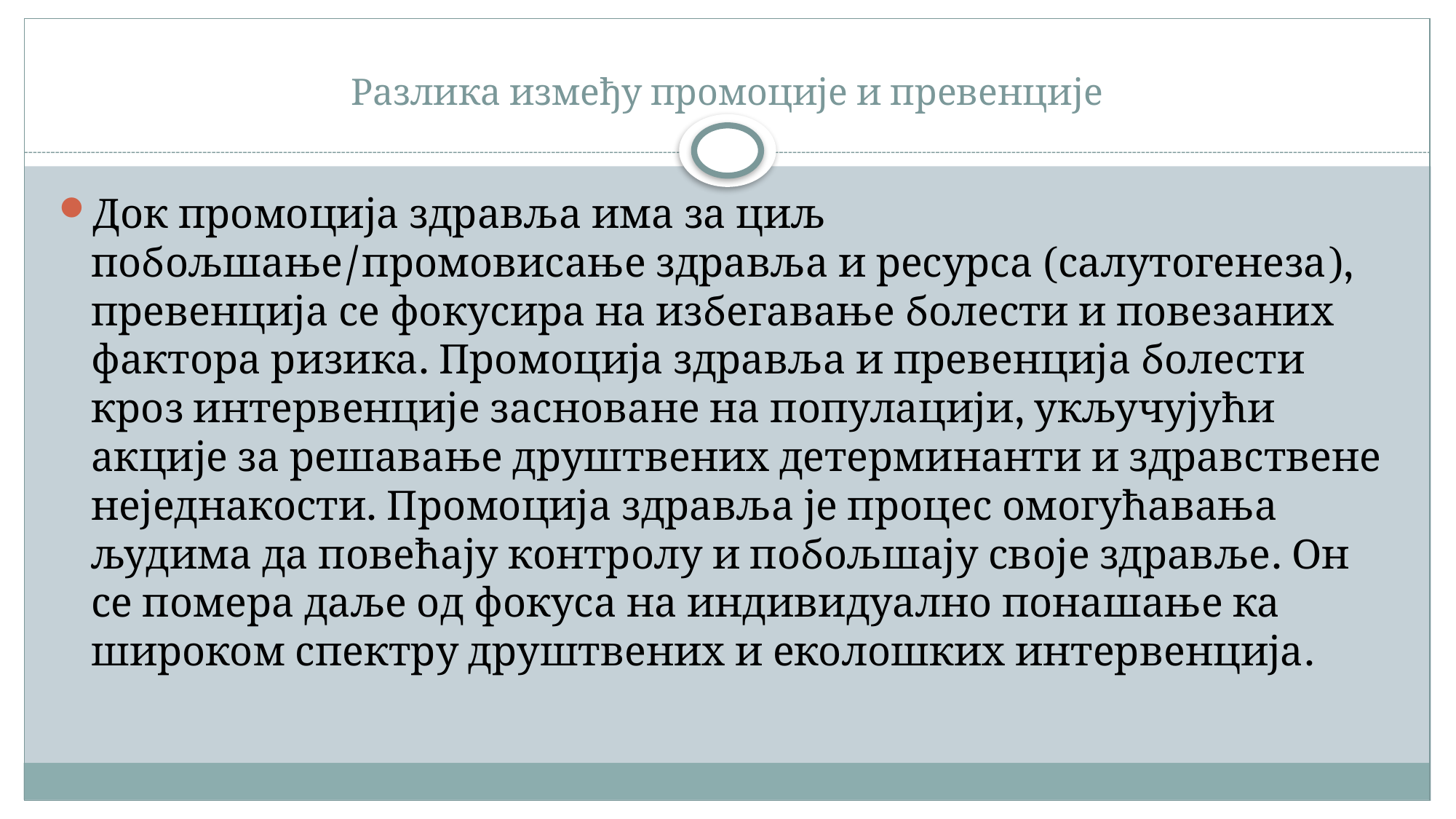

# Разлика између промоције и превенције
Док промоција здравља има за циљ побољшање/промовисање здравља и ресурса (салутогенеза), превенција се фокусира на избегавање болести и повезаних фактора ризика. Промоција здравља и превенција болести кроз интервенције засноване на популацији, укључујући акције за решавање друштвених детерминанти и здравствене неједнакости. Промоција здравља је процес омогућавања људима да повећају контролу и побољшају своје здравље. Он се помера даље од фокуса на индивидуално понашање ка широком спектру друштвених и еколошких интервенција.